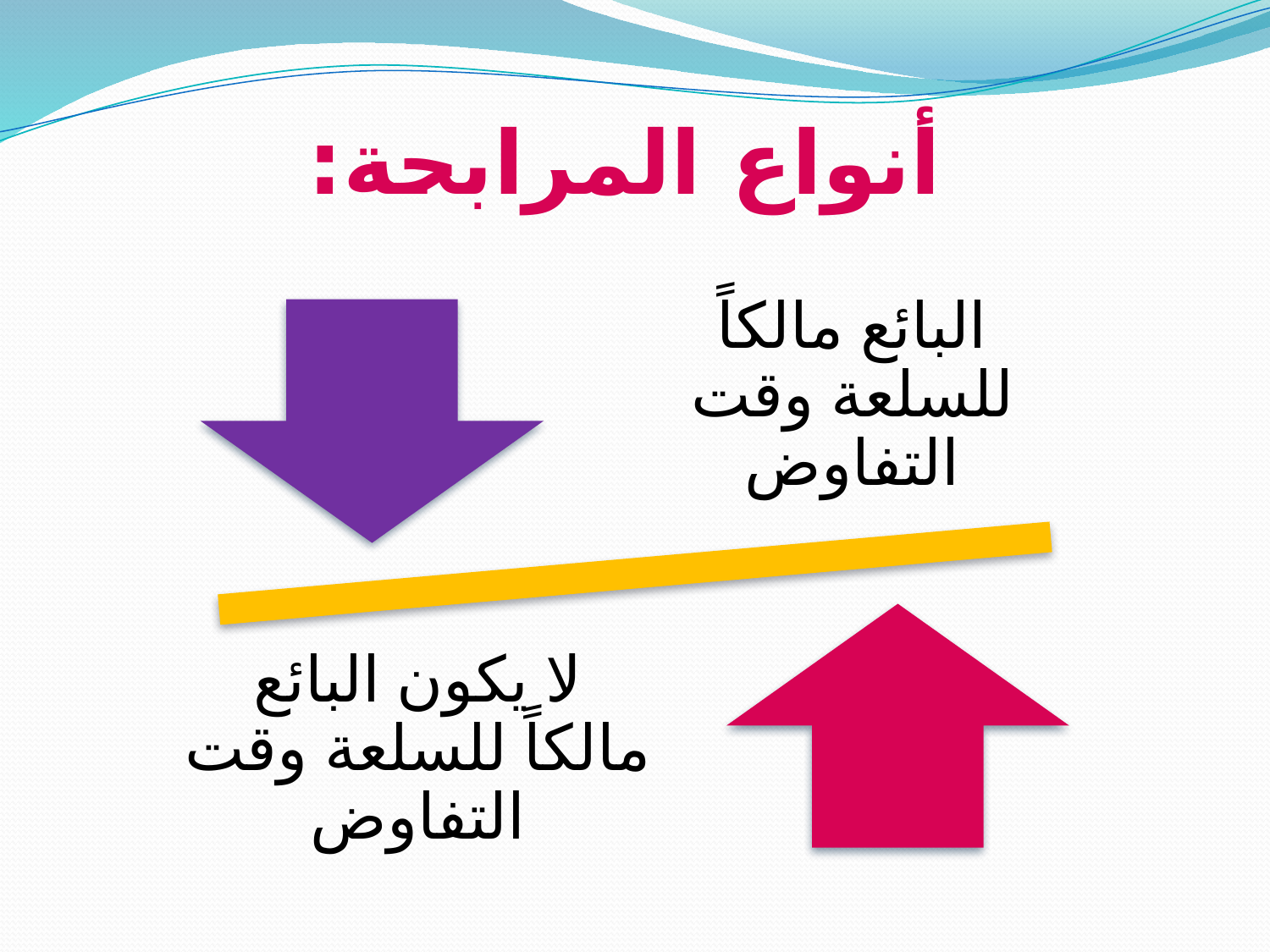

# أنواع المرابحة:
البائع مالكاً للسلعة وقت التفاوض
لا يكون البائع مالكاً للسلعة وقت التفاوض